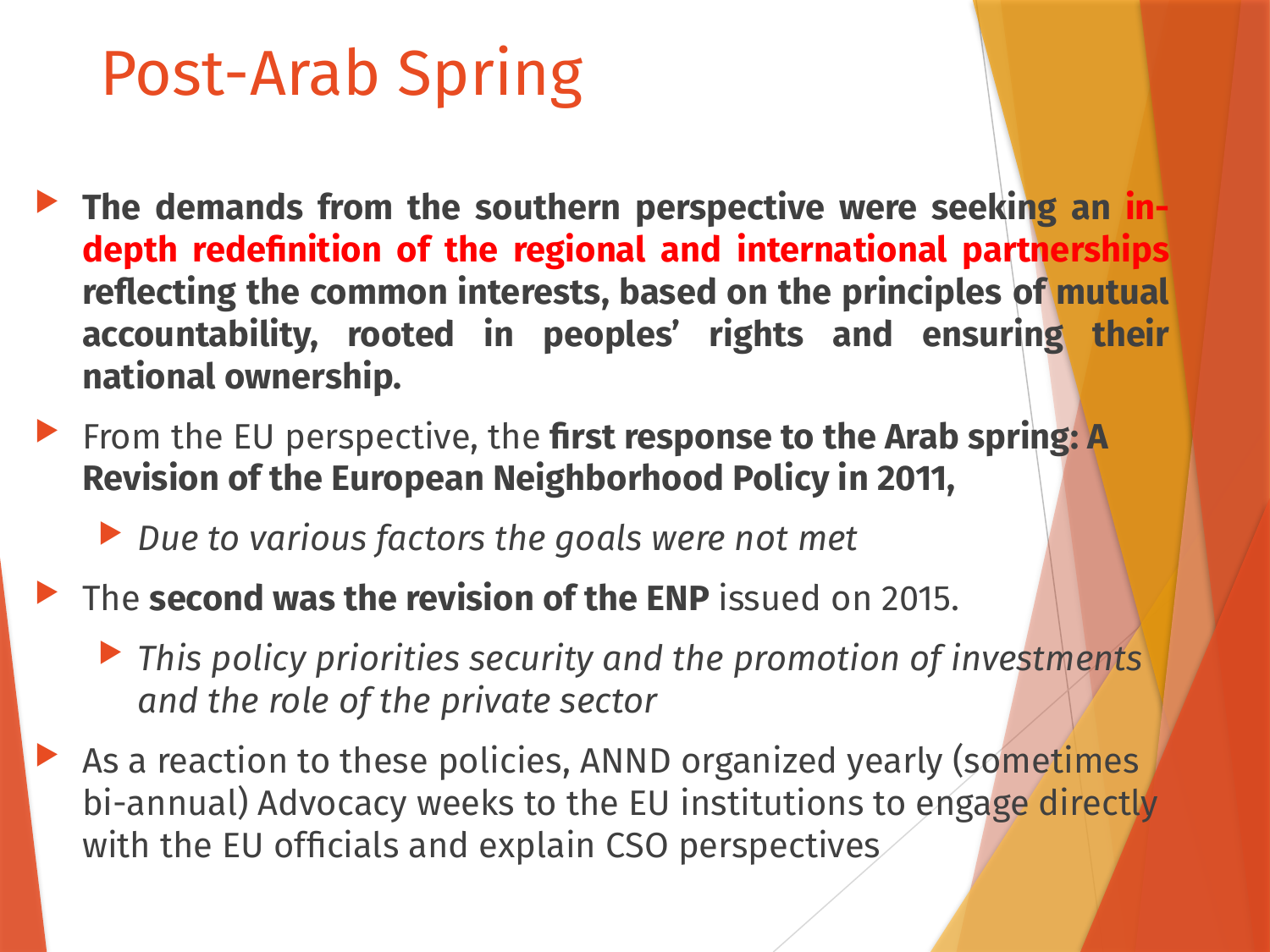

# Post-Arab Spring
The demands from the southern perspective were seeking an in-depth redefinition of the regional and international partnerships reflecting the common interests, based on the principles of mutual accountability, rooted in peoples’ rights and ensuring their national ownership.
From the EU perspective, the first response to the Arab spring: A Revision of the European Neighborhood Policy in 2011,
Due to various factors the goals were not met
The second was the revision of the ENP issued on 2015.
This policy priorities security and the promotion of investments and the role of the private sector
As a reaction to these policies, ANND organized yearly (sometimes bi-annual) Advocacy weeks to the EU institutions to engage directly with the EU officials and explain CSO perspectives